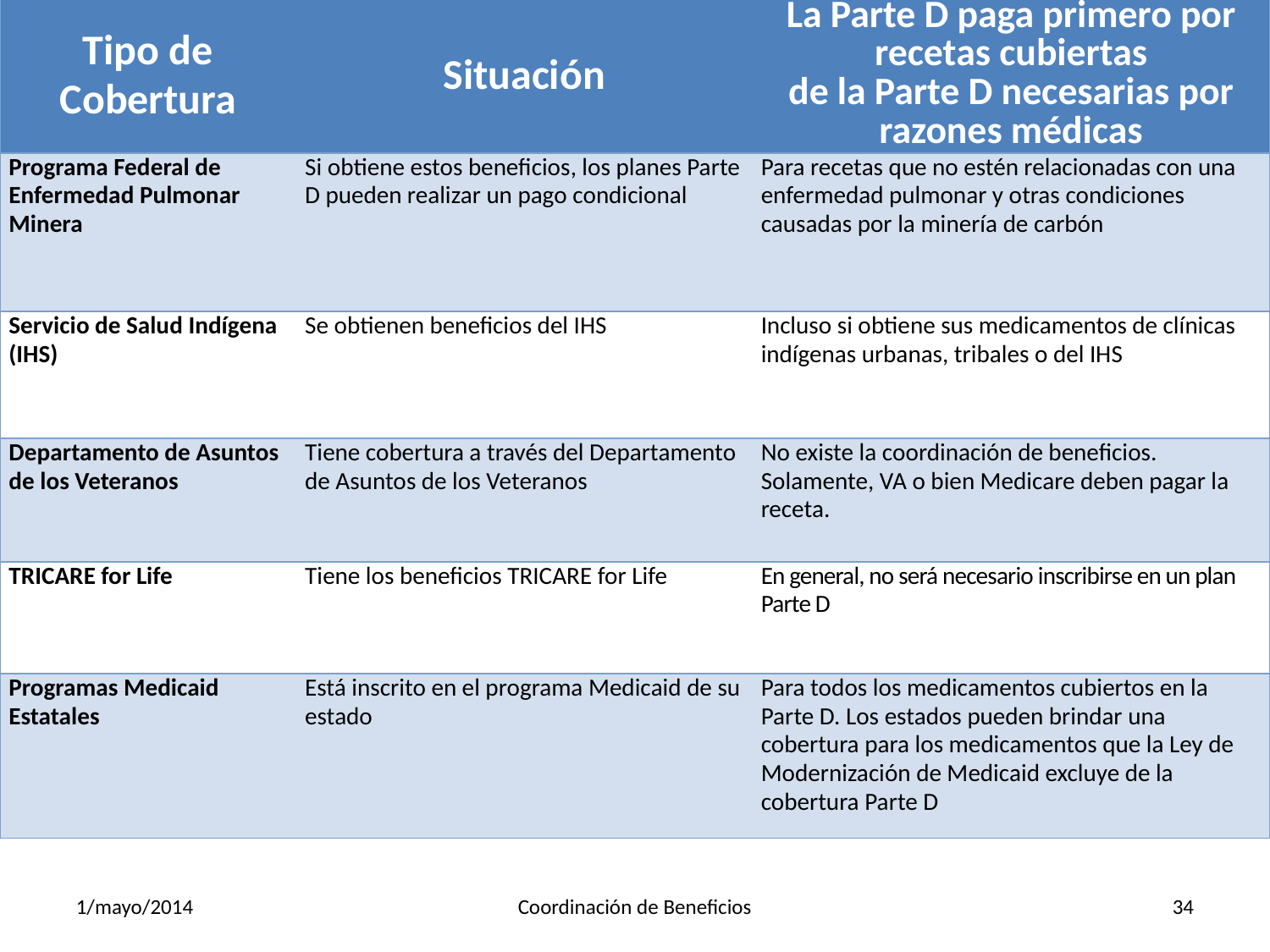

# Situations When Part D Pays First Page 2
| Tipo de Cobertura | Situación | La Parte D paga primero por recetas cubiertas de la Parte D necesarias por razones médicas |
| --- | --- | --- |
| Programa Federal de Enfermedad Pulmonar Minera | Si obtiene estos beneficios, los planes Parte D pueden realizar un pago condicional | Para recetas que no estén relacionadas con una enfermedad pulmonar y otras condiciones causadas por la minería de carbón |
| Servicio de Salud Indígena (IHS) | Se obtienen beneficios del IHS | Incluso si obtiene sus medicamentos de clínicas indígenas urbanas, tribales o del IHS |
| Departamento de Asuntos de los Veteranos | Tiene cobertura a través del Departamento de Asuntos de los Veteranos | No existe la coordinación de beneficios. Solamente, VA o bien Medicare deben pagar la receta. |
| TRICARE for Life | Tiene los beneficios TRICARE for Life | En general, no será necesario inscribirse en un plan Parte D |
| Programas Medicaid Estatales | Está inscrito en el programa Medicaid de su estado | Para todos los medicamentos cubiertos en la Parte D. Los estados pueden brindar una cobertura para los medicamentos que la Ley de Modernización de Medicaid excluye de la cobertura Parte D |
1/mayo/2014
Coordinación de Beneficios
34